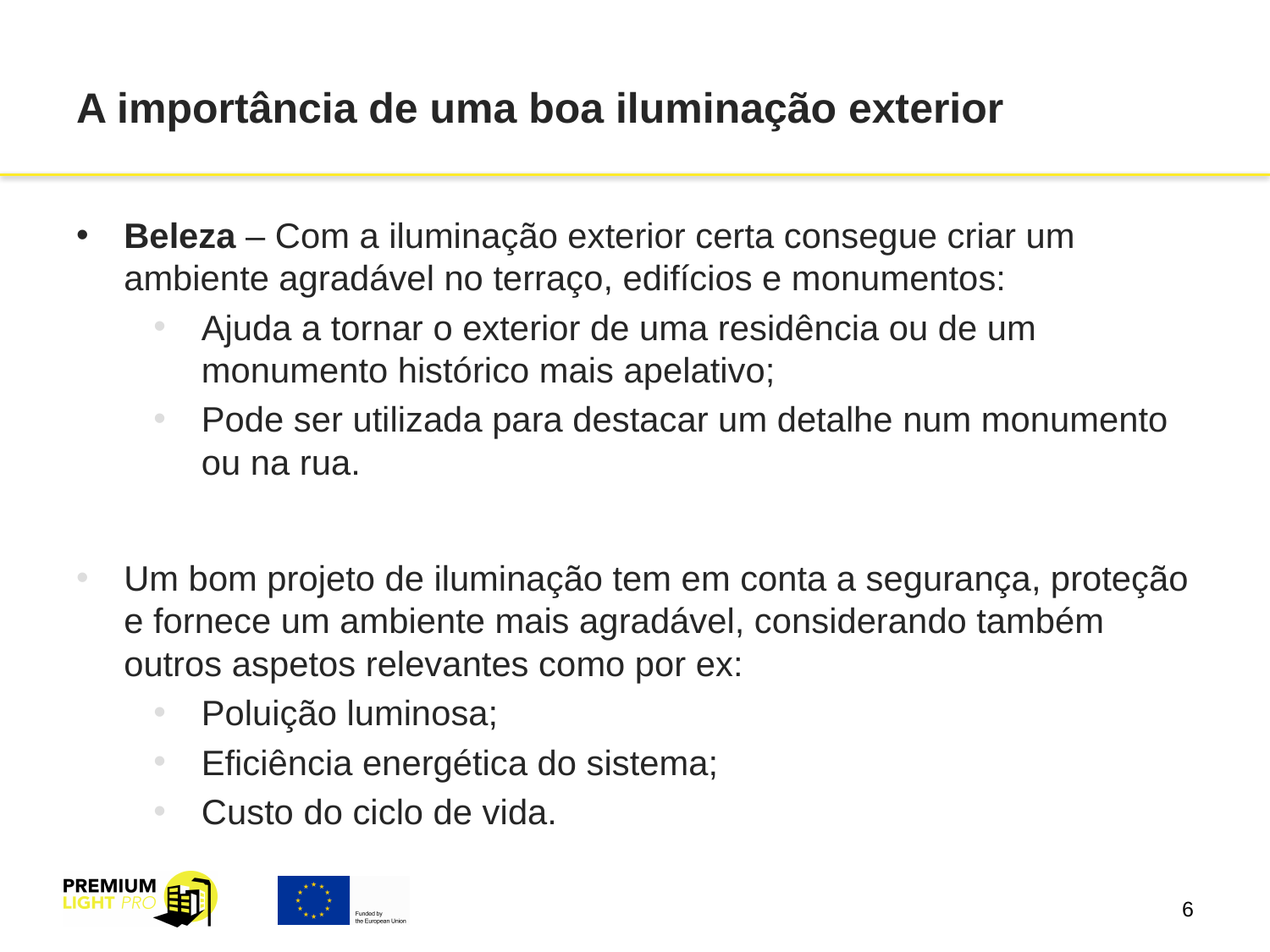

# A importância de uma boa iluminação exterior
Beleza – Com a iluminação exterior certa consegue criar um ambiente agradável no terraço, edifícios e monumentos:
Ajuda a tornar o exterior de uma residência ou de um monumento histórico mais apelativo;
Pode ser utilizada para destacar um detalhe num monumento ou na rua.

Um bom projeto de iluminação tem em conta a segurança, proteção e fornece um ambiente mais agradável, considerando também outros aspetos relevantes como por ex:
Poluição luminosa;
Eficiência energética do sistema;
Custo do ciclo de vida.